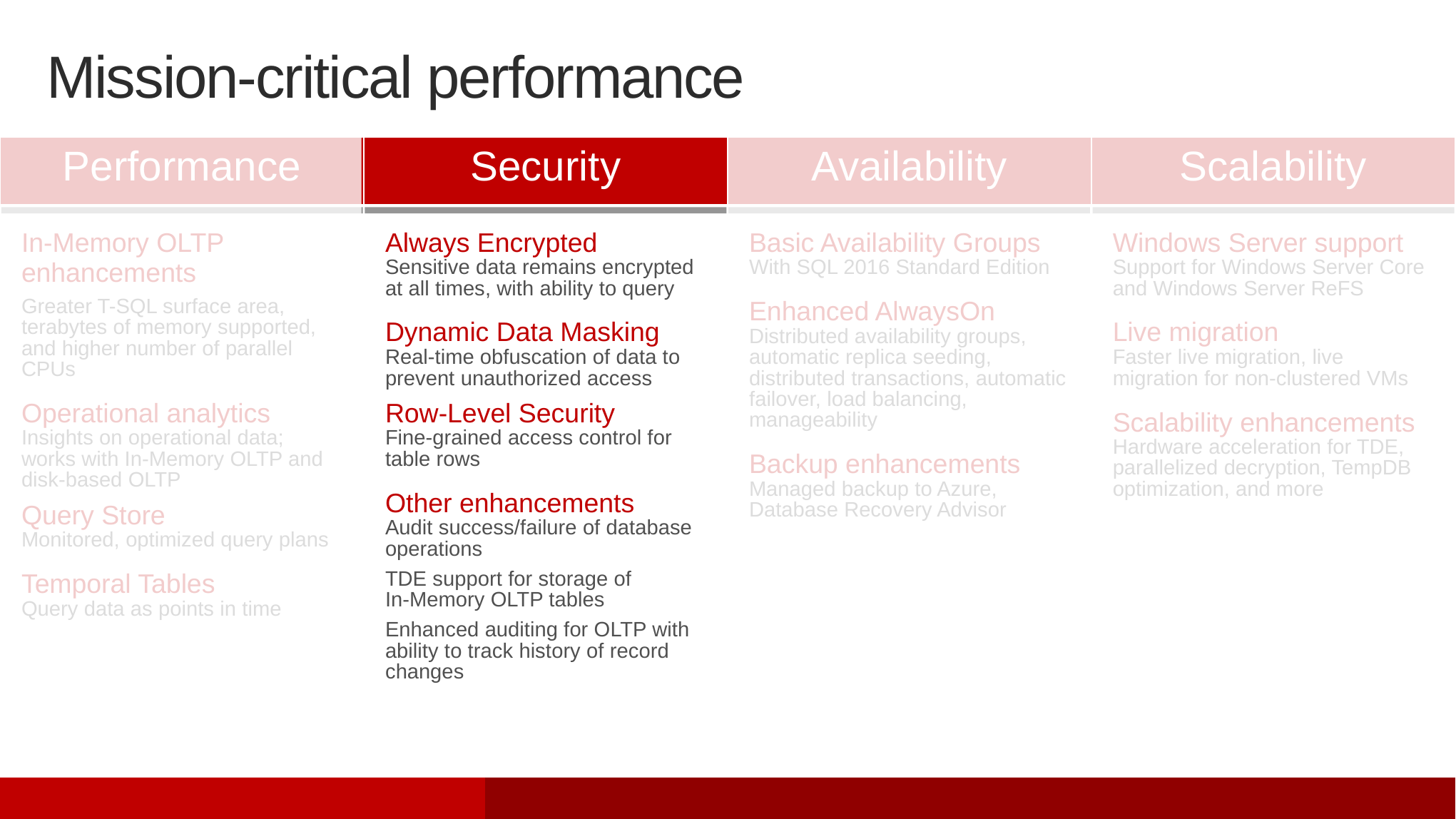

Mission-critical performance

| Performance | Security | Availability | Scalability |
| --- | --- | --- | --- |
| In-Memory OLTP enhancements Greater T-SQL surface area, terabytes of memory supported, and higher number of parallel CPUs Operational analytics Insights on operational data; works with In-Memory OLTP and disk-based OLTP Query Store Monitored, optimized query plans Temporal Tables Query data as points in time | Always Encrypted Sensitive data remains encrypted at all times, with ability to query Dynamic Data Masking Real-time obfuscation of data to prevent unauthorized access Row-Level Security Fine-grained access control for table rows Other enhancements Audit success/failure of database operations TDE support for storage of In-Memory OLTP tables Enhanced auditing for OLTP with ability to track history of record changes | Basic Availability Groups With SQL 2016 Standard Edition Enhanced AlwaysOn Distributed availability groups, automatic replica seeding, distributed transactions, automatic failover, load balancing, manageability Backup enhancements Managed backup to Azure, Database Recovery Advisor | Windows Server support Support for Windows Server Core and Windows Server ReFS Live migration Faster live migration, live migration for non-clustered VMs Scalability enhancements Hardware acceleration for TDE, parallelized decryption, TempDB optimization, and more |